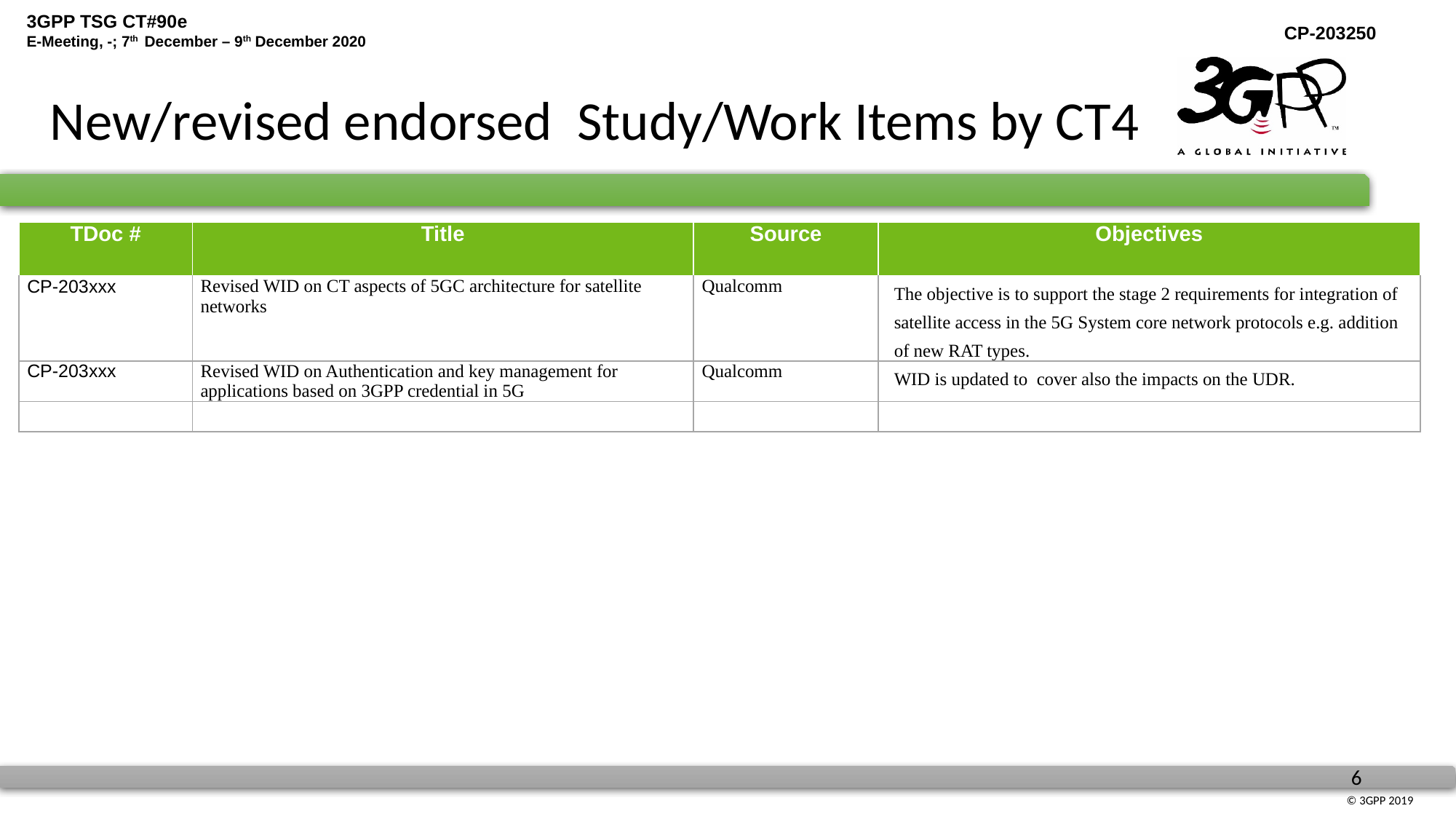

# New/revised endorsed  Study/Work Items by CT4
| TDoc # | Title | Source | Objectives |
| --- | --- | --- | --- |
| CP-203xxx | Revised WID on CT aspects of 5GC architecture for satellite networks | Qualcomm | The objective is to support the stage 2 requirements for integration of satellite access in the 5G System core network protocols e.g. addition of new RAT types. |
| CP-203xxx | Revised WID on Authentication and key management for applications based on 3GPP credential in 5G | Qualcomm | WID is updated to cover also the impacts on the UDR. |
|  |  |  |  |